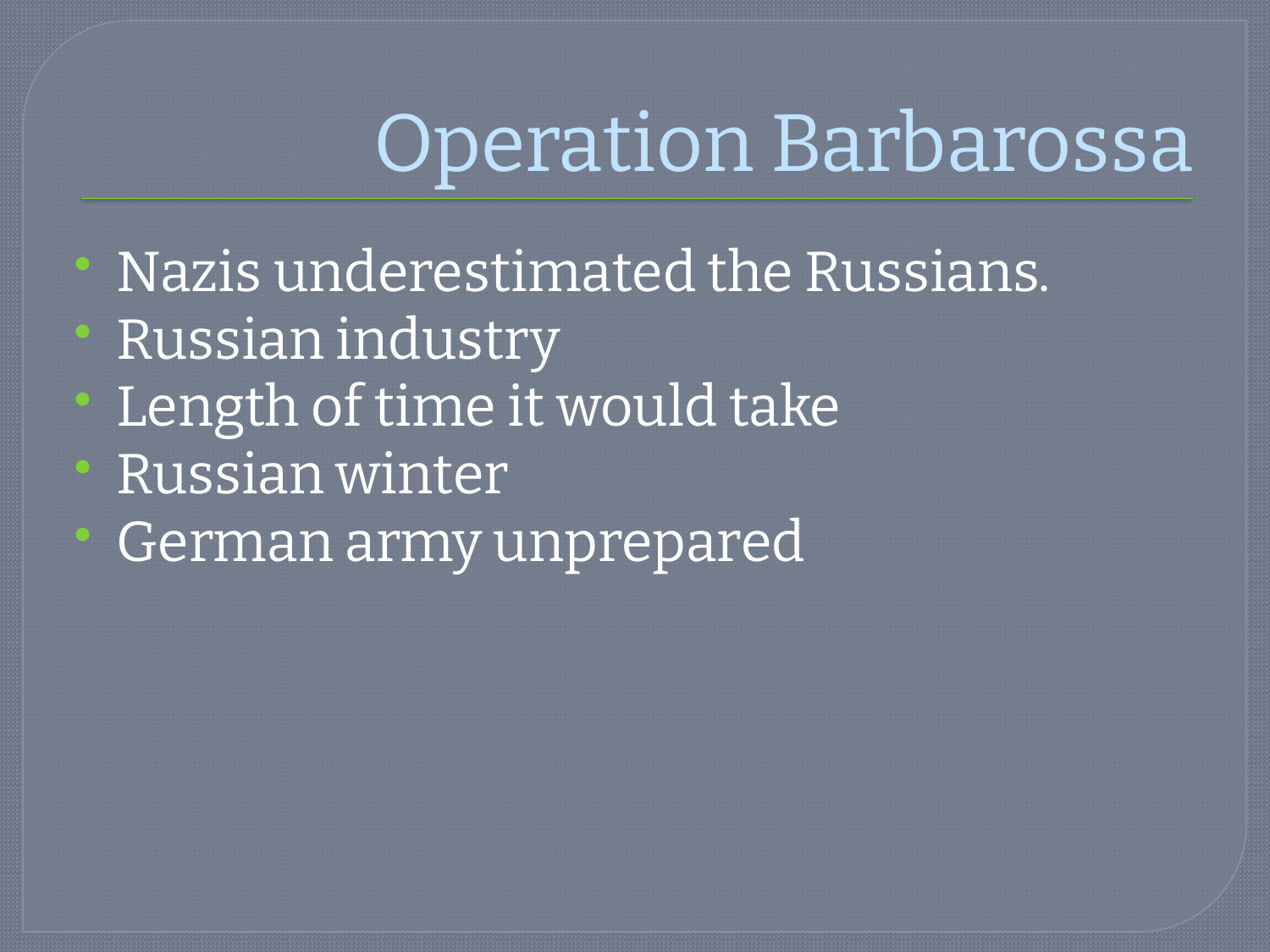

# Operation Barbarossa
Nazis underestimated the Russians.
Russian industry
Length of time it would take
Russian winter
German army unprepared